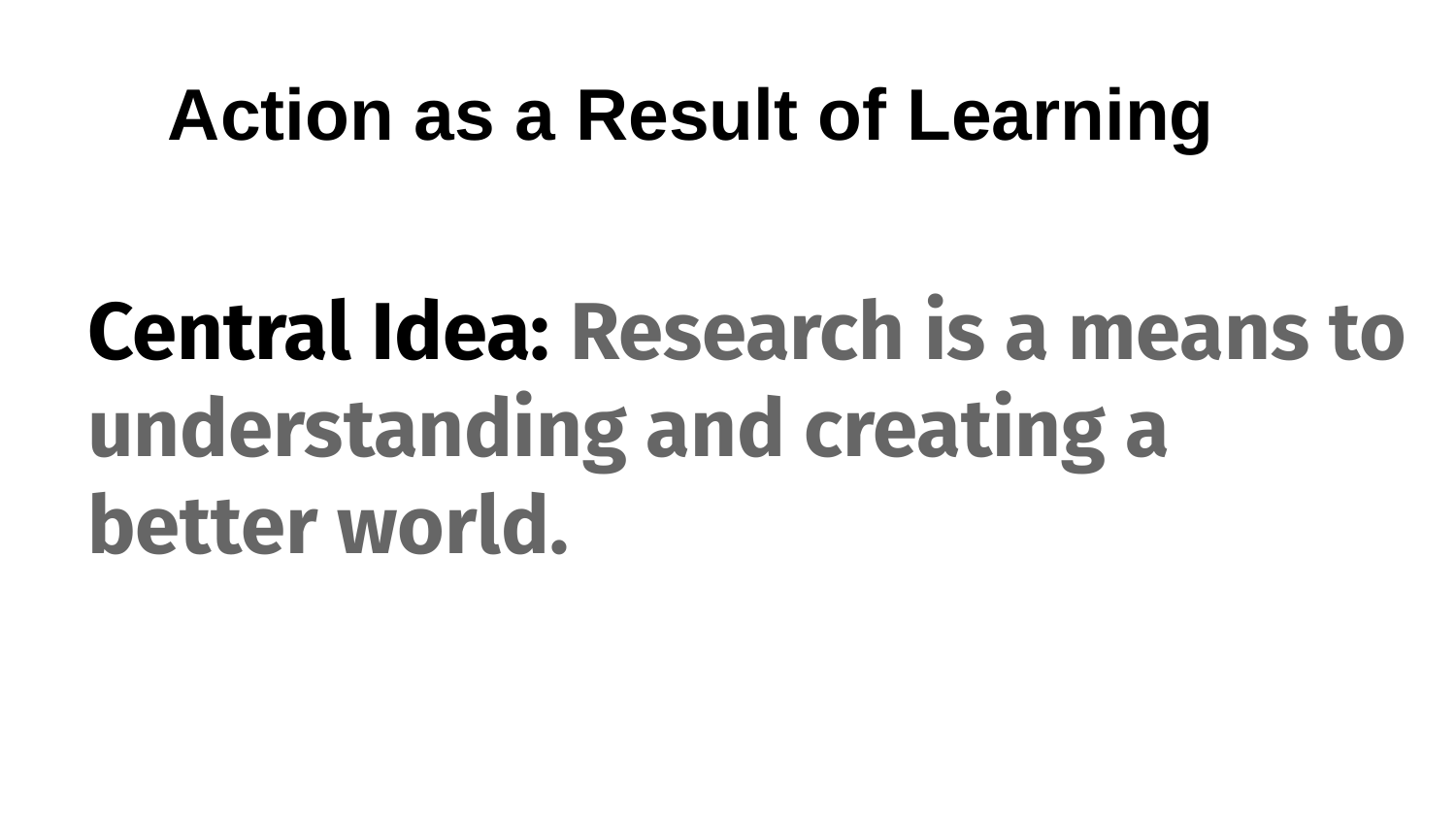

# Action as a Result of Learning
Central Idea: Research is a means to understanding and creating a better world.